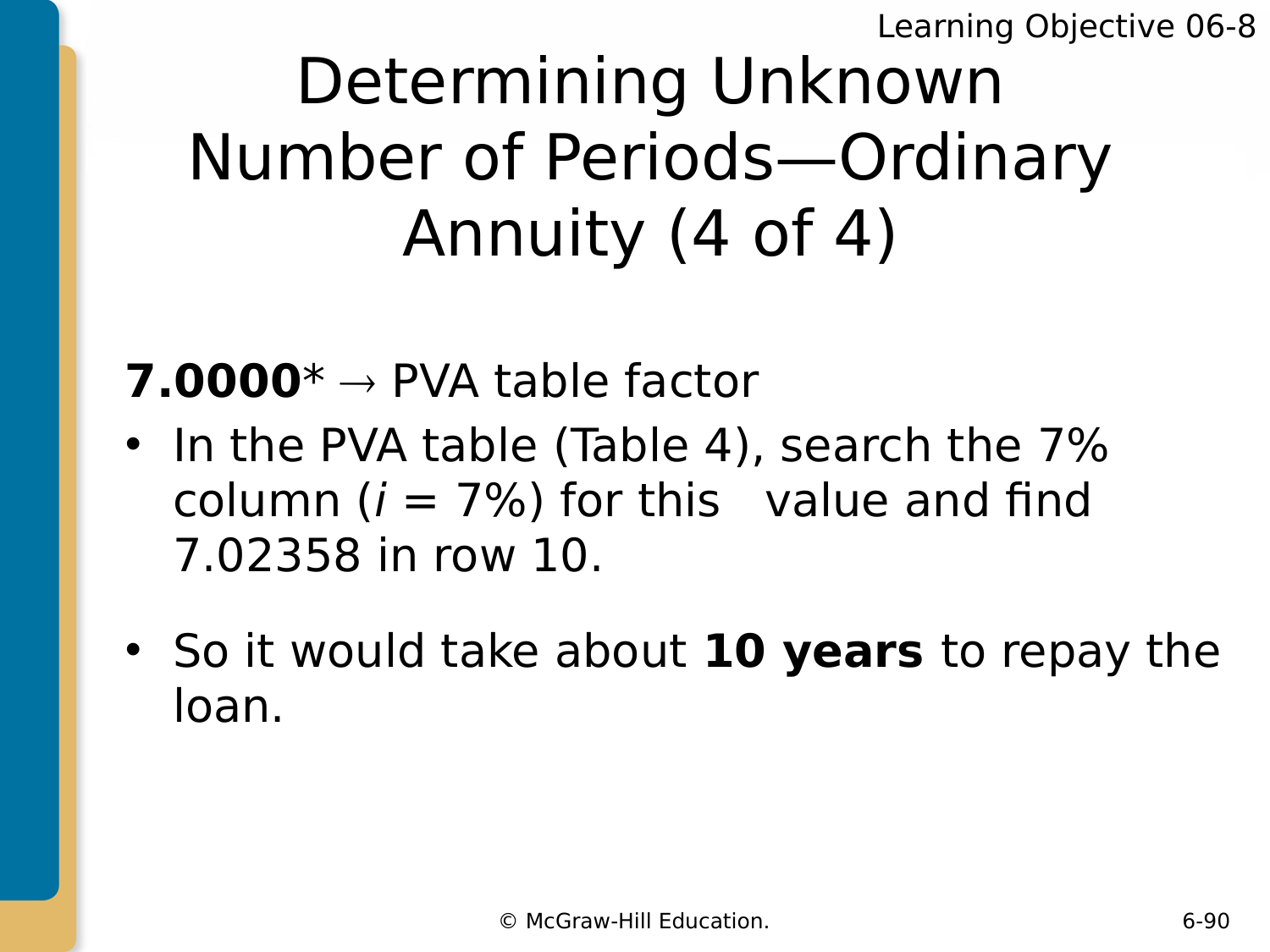

Learning Objective 06-8
# Determining Unknown Number of Periods—Ordinary Annuity (4 of 4)
7.0000* → PVA table factor
In the PVA table (Table 4), search the 7% column (i = 7%) for this   value and find 7.02358 in row 10.
So it would take about 10 years to repay the loan.